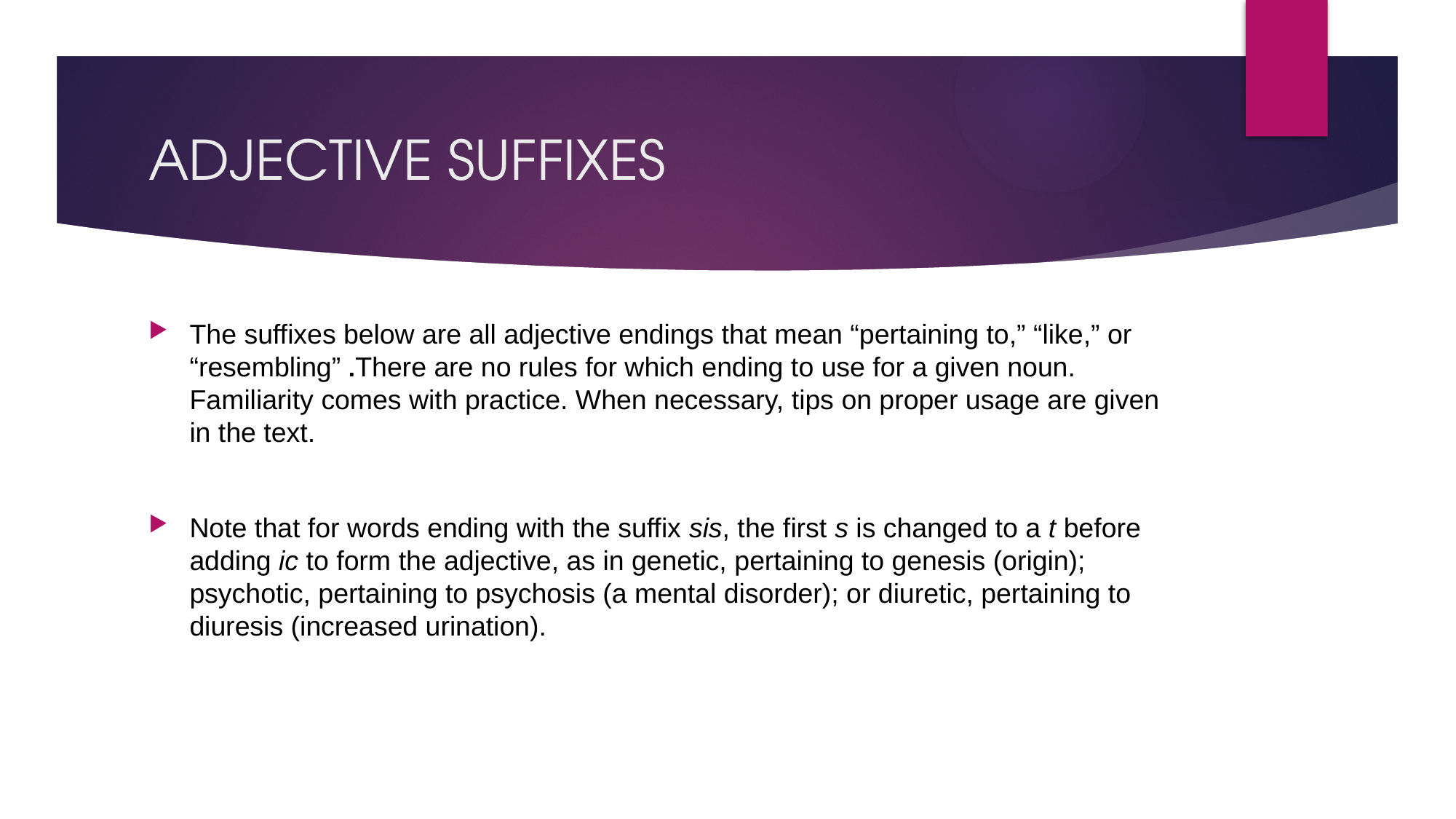

# ADJECTIVE SUFFIXES
The suffixes below are all adjective endings that mean “pertaining to,” “like,” or “resembling” .There are no rules for which ending to use for a given noun. Familiarity comes with practice. When necessary, tips on proper usage are given in the text.

Note that for words ending with the suffix sis, the first s is changed to a t before adding ic to form the adjective, as in genetic, pertaining to genesis (origin); psychotic, pertaining to psychosis (a mental disorder); or diuretic, pertaining to diuresis (increased urination).